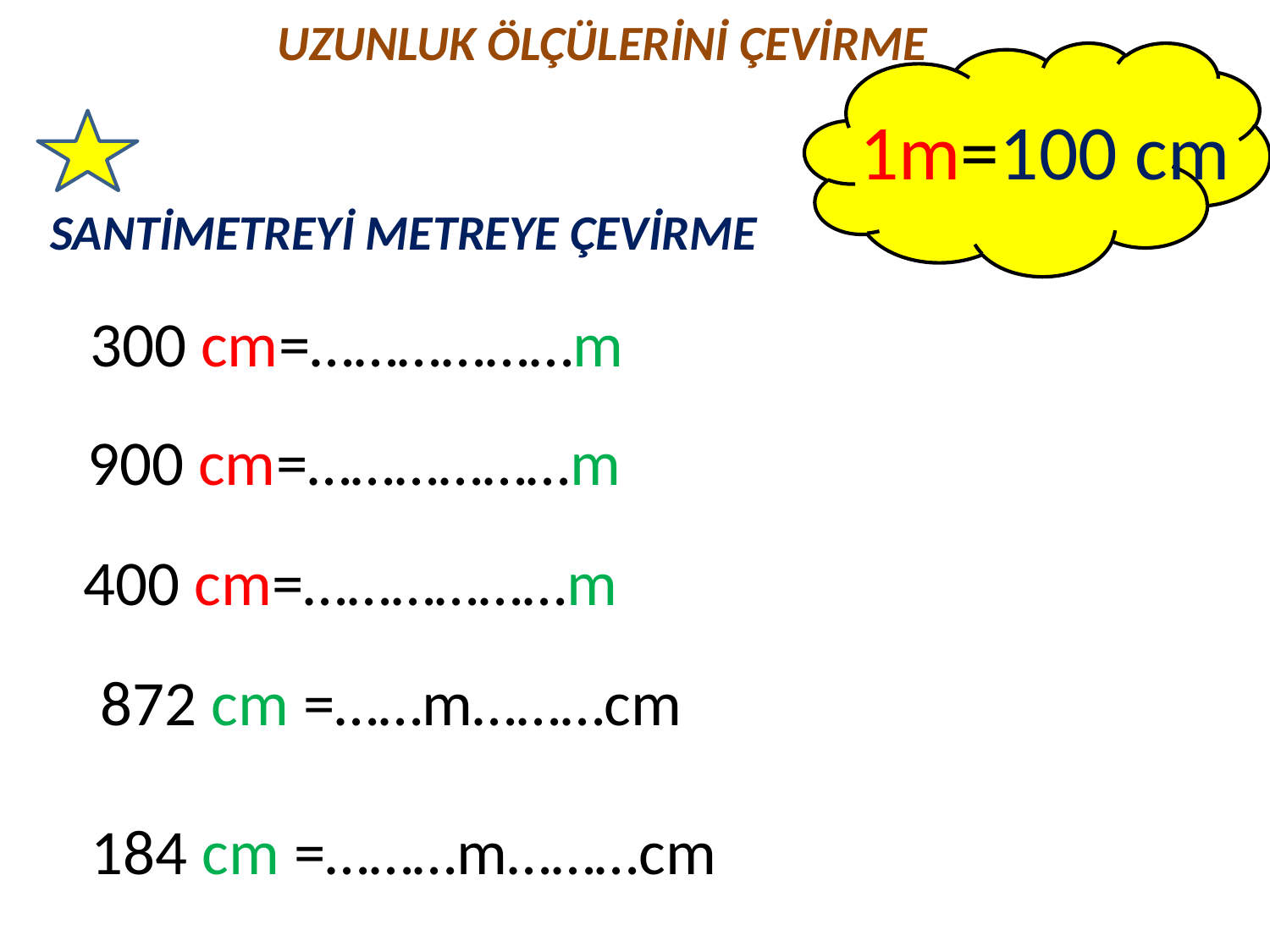

UZUNLUK ÖLÇÜLERİNİ ÇEVİRME

1m=100 cm

SANTİMETREYİ METREYE ÇEVİRME
300 cm=………………m
900 cm=………………m
400 cm=………………m
872 cm =……m………cm
184 cm =………m………cm